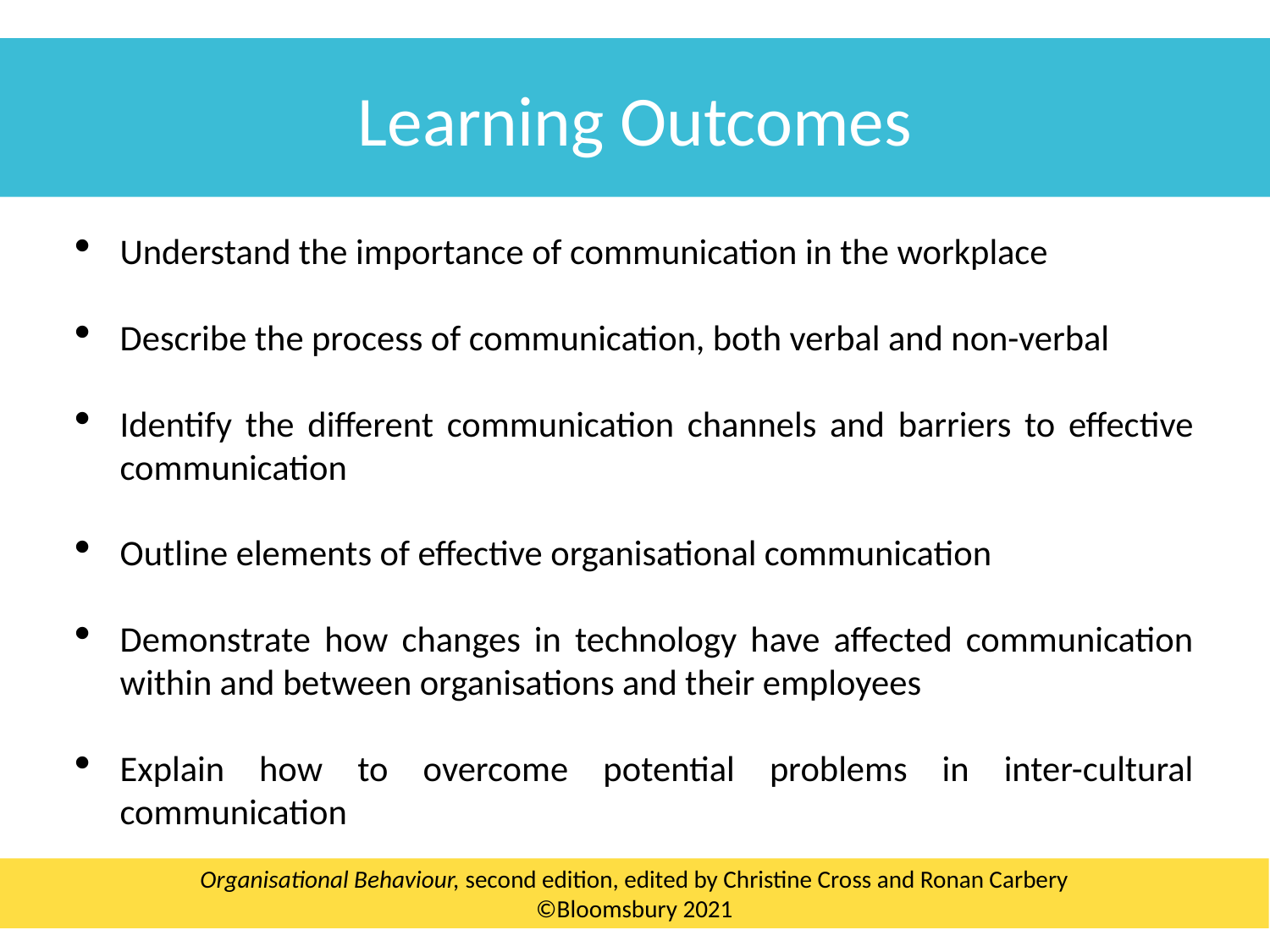

Learning Outcomes
Understand the importance of communication in the workplace

Describe the process of communication, both verbal and non-verbal

Identify the different communication channels and barriers to effective communication

Outline elements of effective organisational communication

Demonstrate how changes in technology have affected communication within and between organisations and their employees

Explain how to overcome potential problems in inter-cultural communication